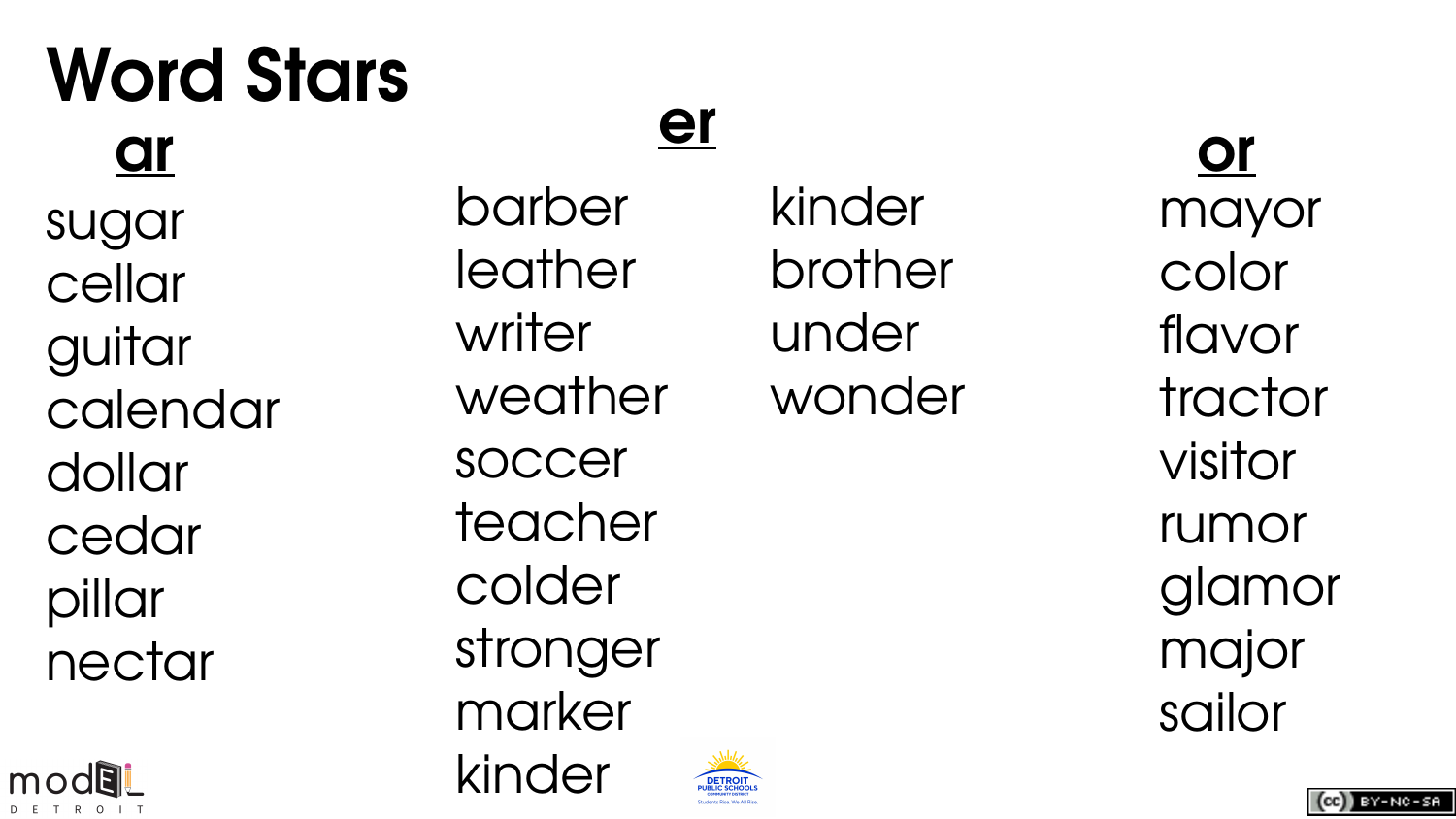

Word Stars
er
or
ar
barber
leather
writer
weather
soccer	   teacher
colder	   stronger
marker
kinder

kinder
brother
under
wonder

mayor
color
flavor
tractor
visitor
rumor
glamor
major
sailor
sugar
cellar
guitar
calendar
dollar
cedar
pillar
nectar